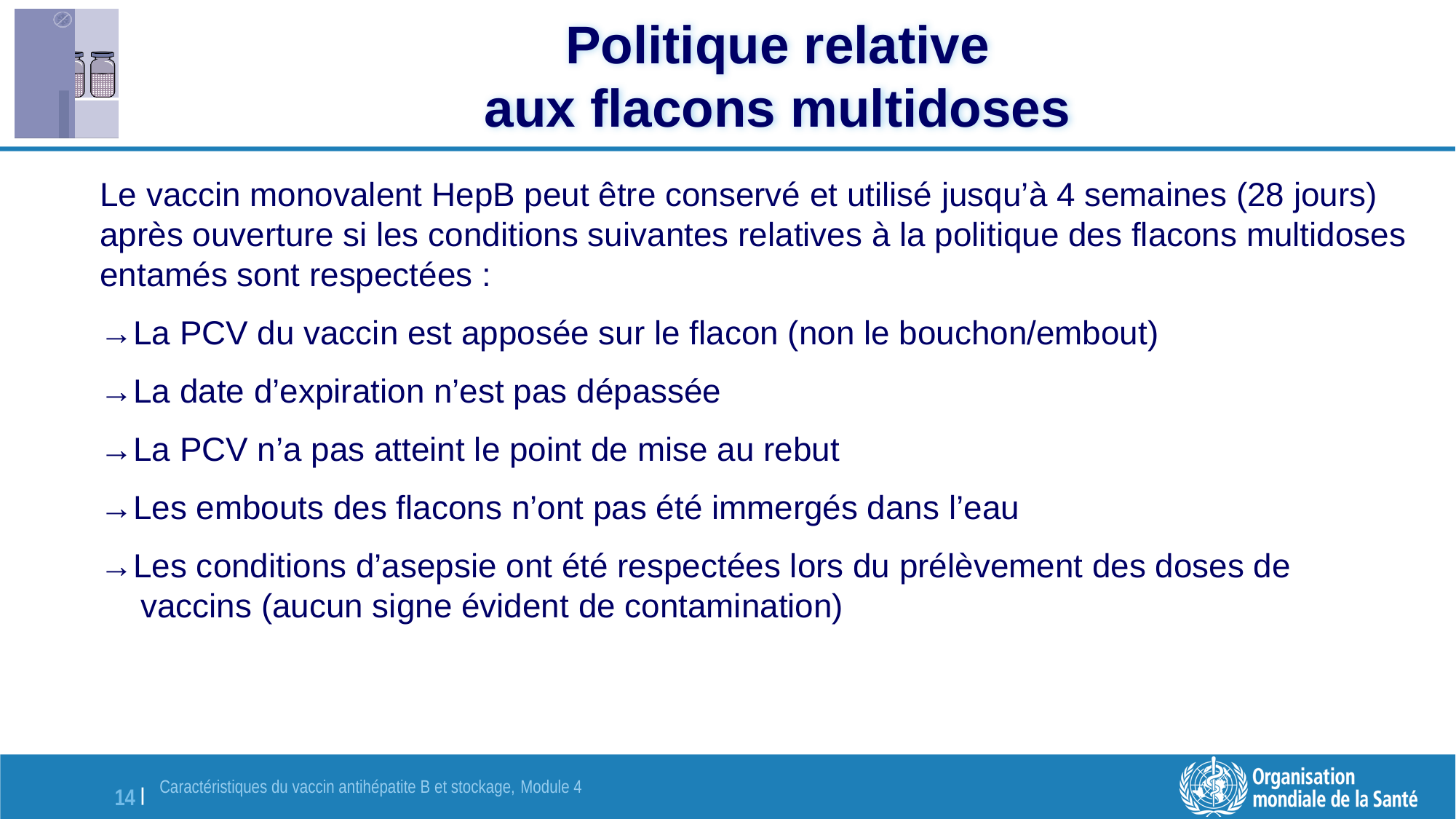

# Politique relative aux flacons multidoses
Le vaccin monovalent HepB peut être conservé et utilisé jusqu’à 4 semaines (28 jours) après ouverture si les conditions suivantes relatives à la politique des flacons multidoses entamés sont respectées :
→La PCV du vaccin est apposée sur le flacon (non le bouchon/embout)
→La date d’expiration n’est pas dépassée
→La PCV n’a pas atteint le point de mise au rebut
→Les embouts des flacons n’ont pas été immergés dans l’eau
→Les conditions d’asepsie ont été respectées lors du prélèvement des doses de vaccins (aucun signe évident de contamination)